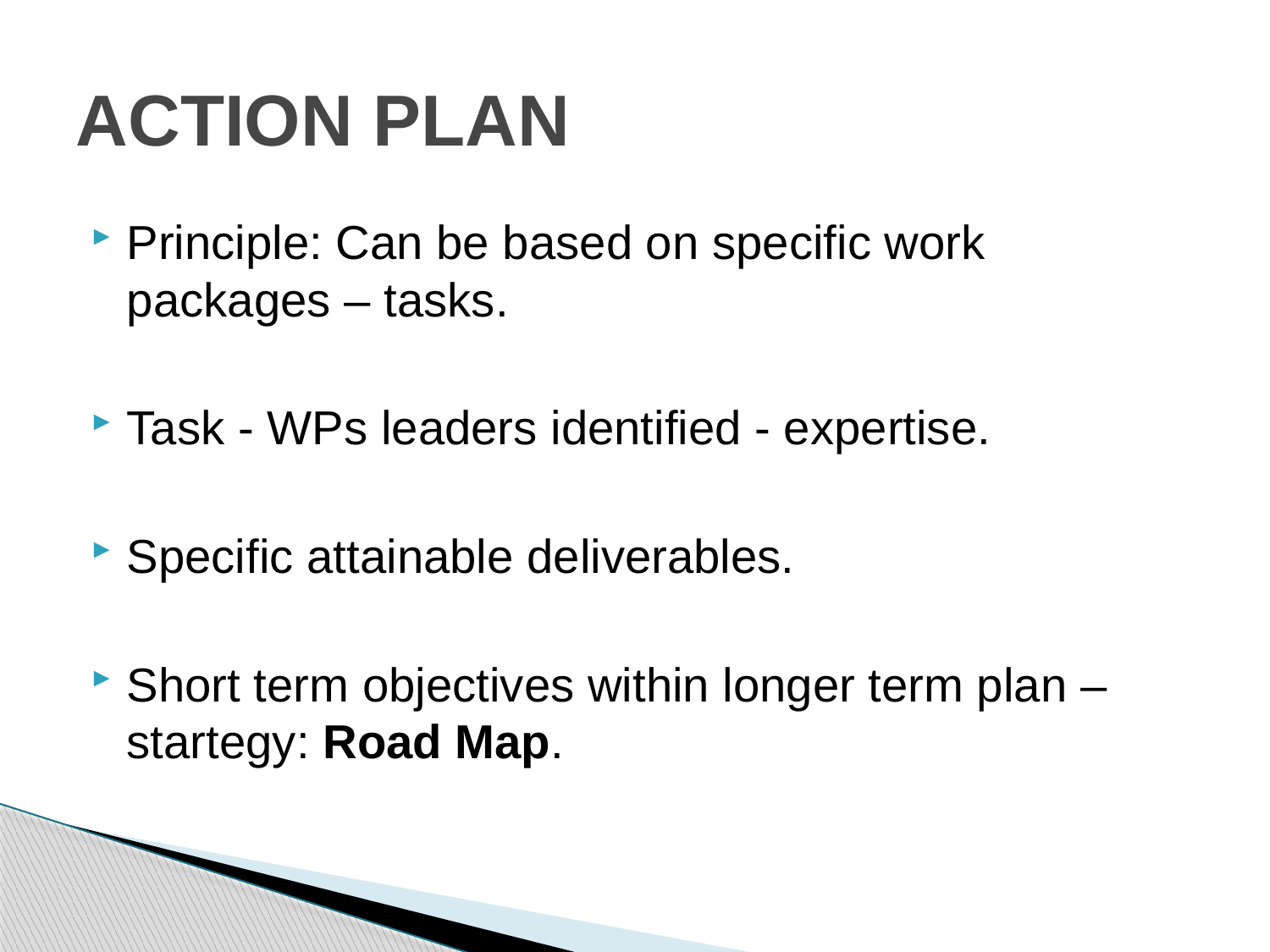

# ACTION PLAN
Principle: Can be based on specific work packages – tasks.

Task - WPs leaders identified - expertise.

Specific attainable deliverables.

Short term objectives within longer term plan – startegy: Road Map.